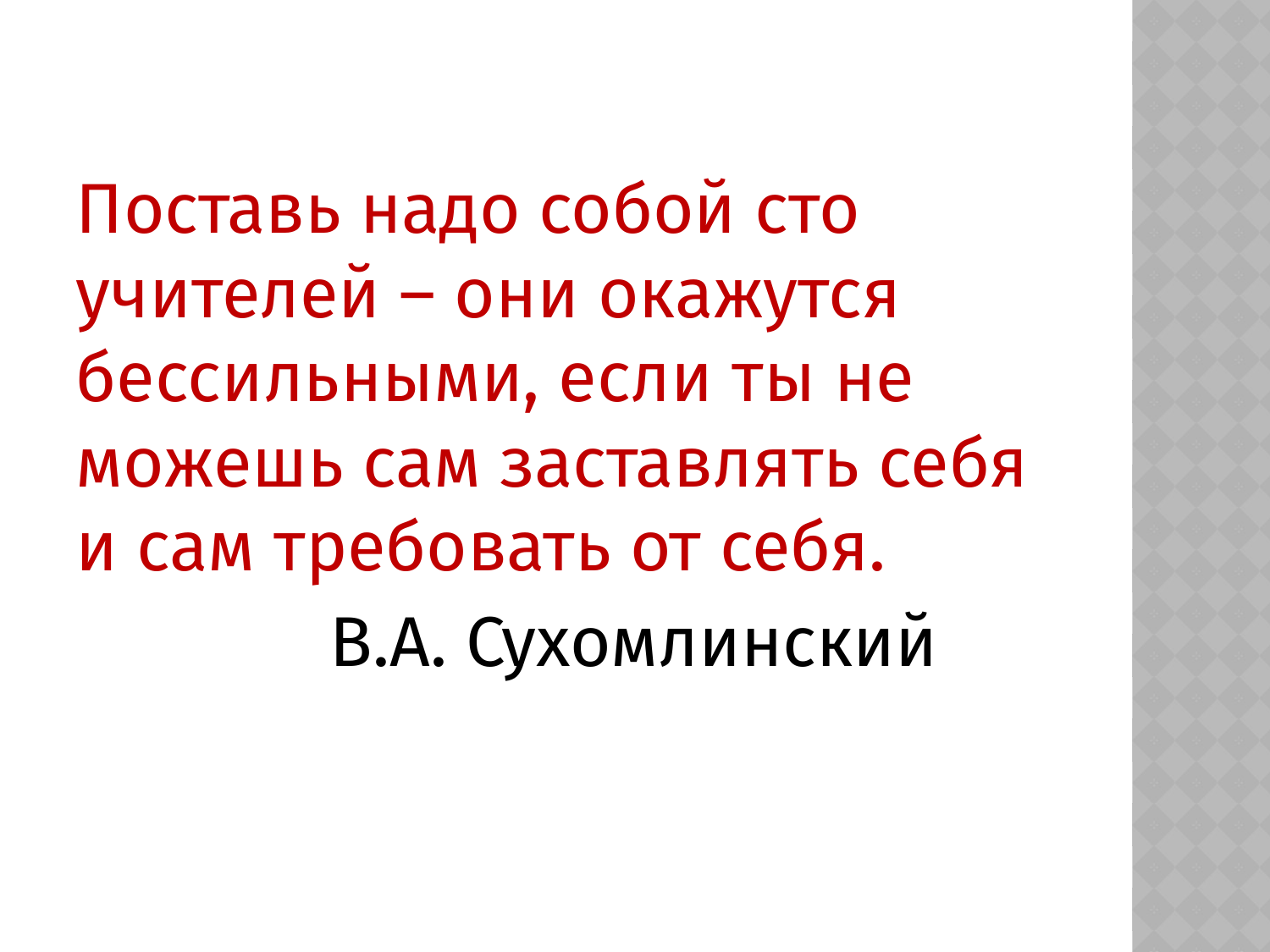

#
Поставь надо собой сто учителей – они окажутся бессильными, если ты не можешь сам заставлять себя и сам требовать от себя.
		В.А. Сухомлинский